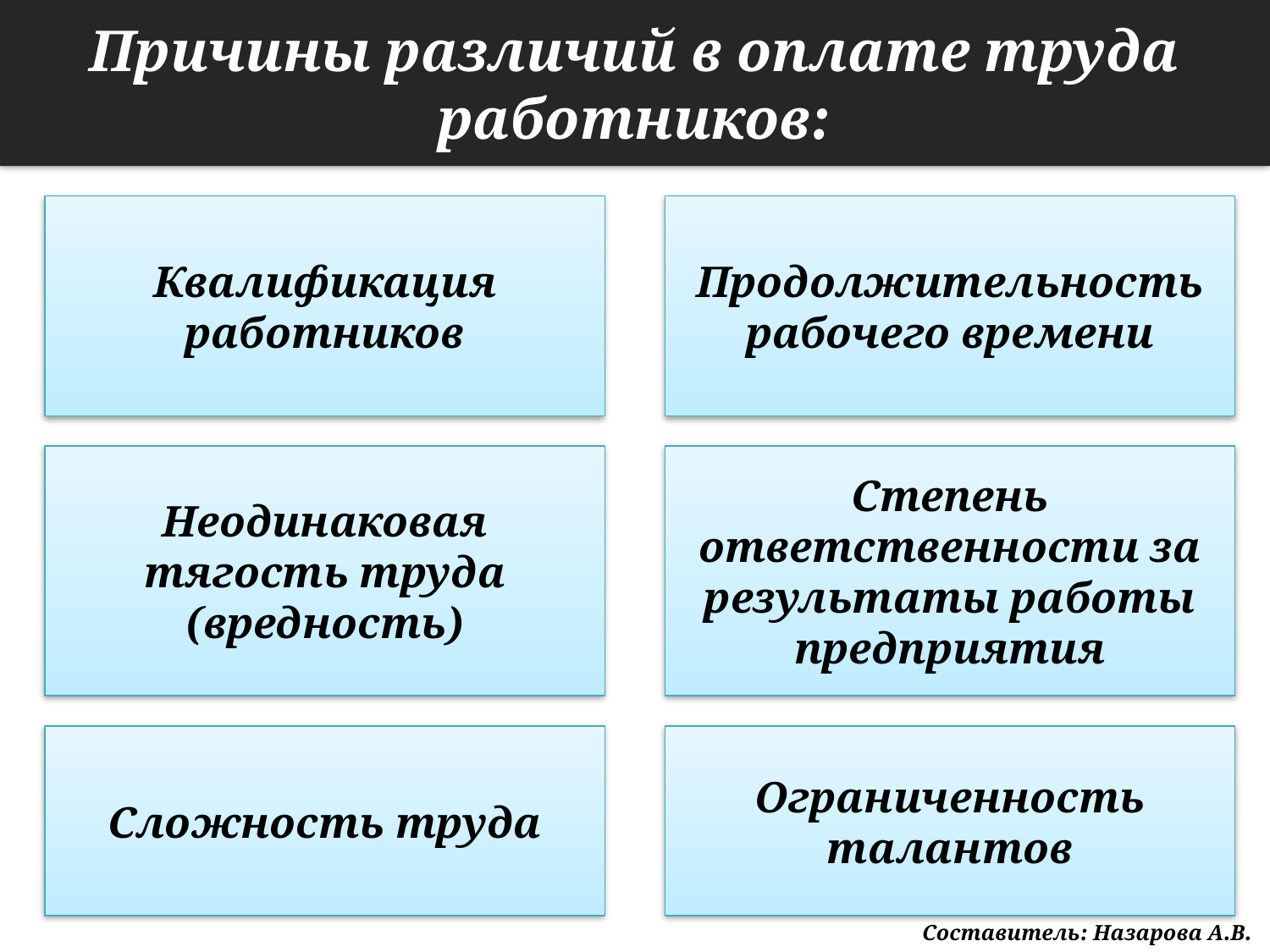

Причины различий в оплате труда работников:
Квалификация работников
Продолжительность рабочего времени
Неодинаковая тягость труда (вредность)
Степень ответственности за результаты работы предприятия
Сложность труда
Ограниченность талантов
Составитель: Назарова А.В.